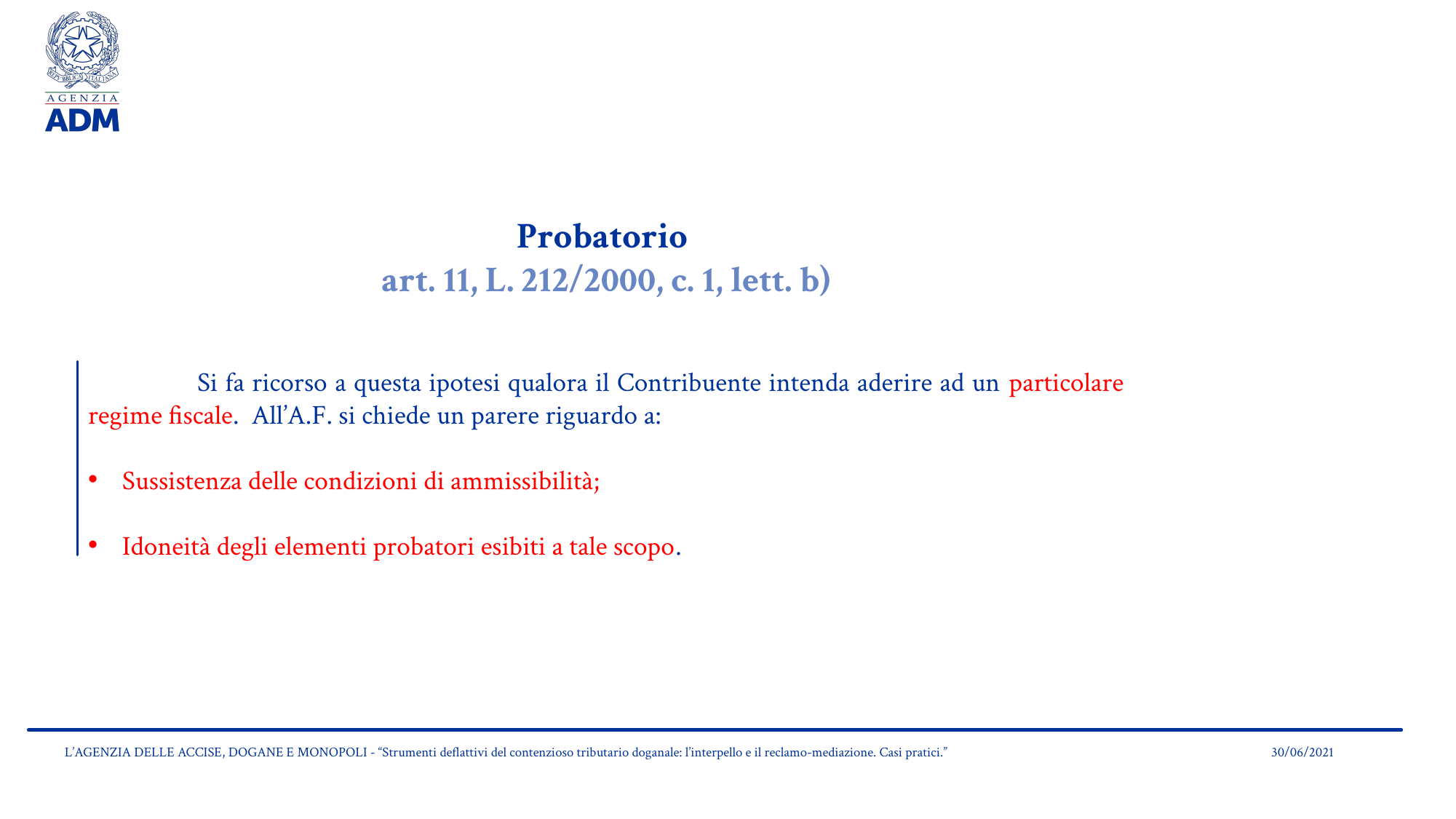

Probatorio
art. 11, L. 212/2000, c. 1, lett. b)

	Si fa ricorso a questa ipotesi qualora il Contribuente intenda aderire ad un particolare regime fiscale.  All’A.F. si chiede un parere riguardo a:

Sussistenza delle condizioni di ammissibilità;

Idoneità degli elementi probatori esibiti a tale scopo.
30/06/2021
L’AGENZIA DELLE ACCISE, DOGANE E MONOPOLI - “Strumenti deflattivi del contenzioso tributario doganale: l’interpello e il reclamo-mediazione. Casi pratici.”